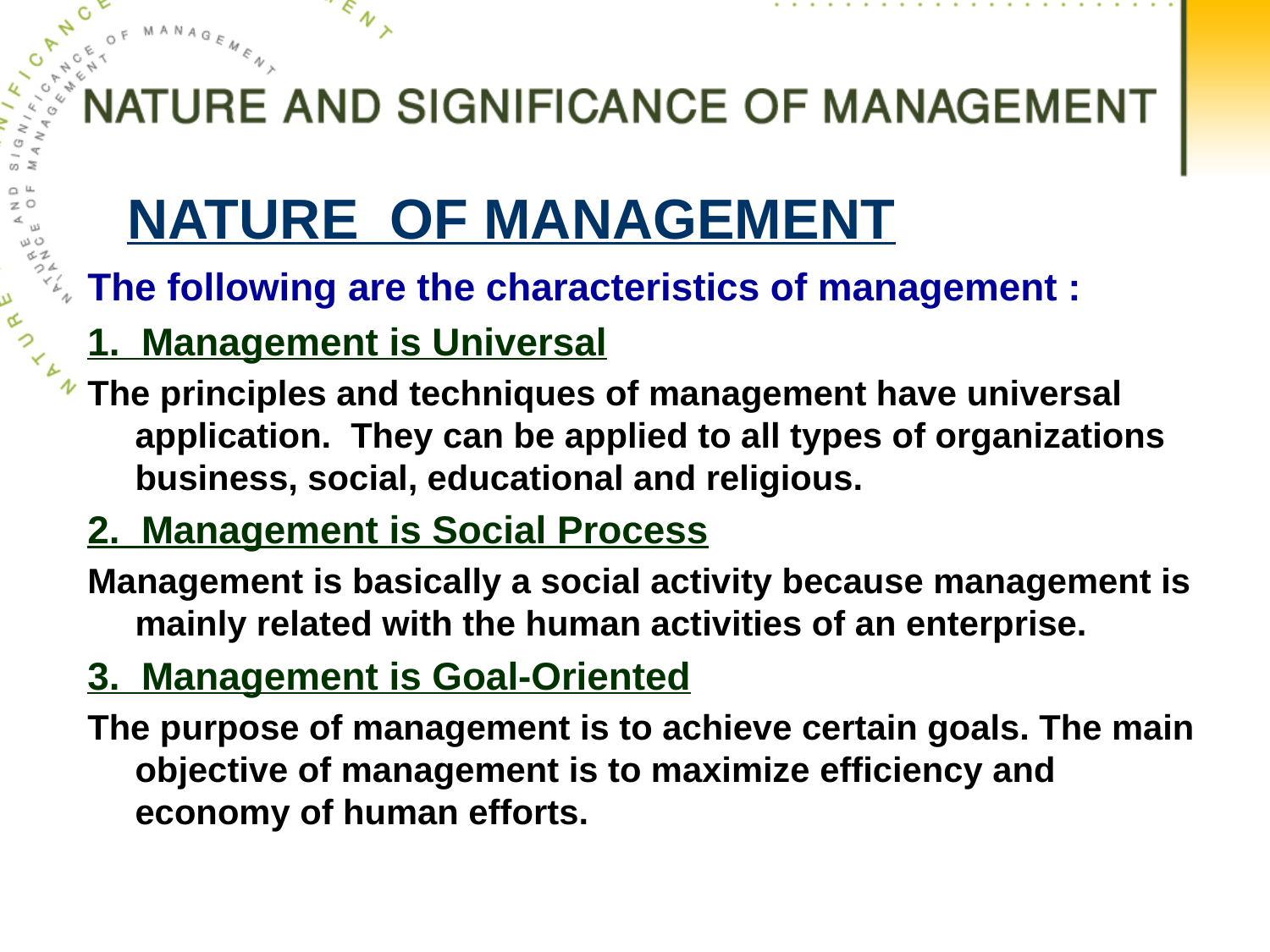

NATURE  OF MANAGEMENT
The following are the characteristics of management :
1.  Management is Universal
The principles and techniques of management have universal application.  They can be applied to all types of organizations business, social, educational and religious.
2.  Management is Social Process
Management is basically a social activity because management is mainly related with the human activities of an enterprise.
3.  Management is Goal-Oriented
The purpose of management is to achieve certain goals. The main objective of management is to maximize efficiency and economy of human efforts.